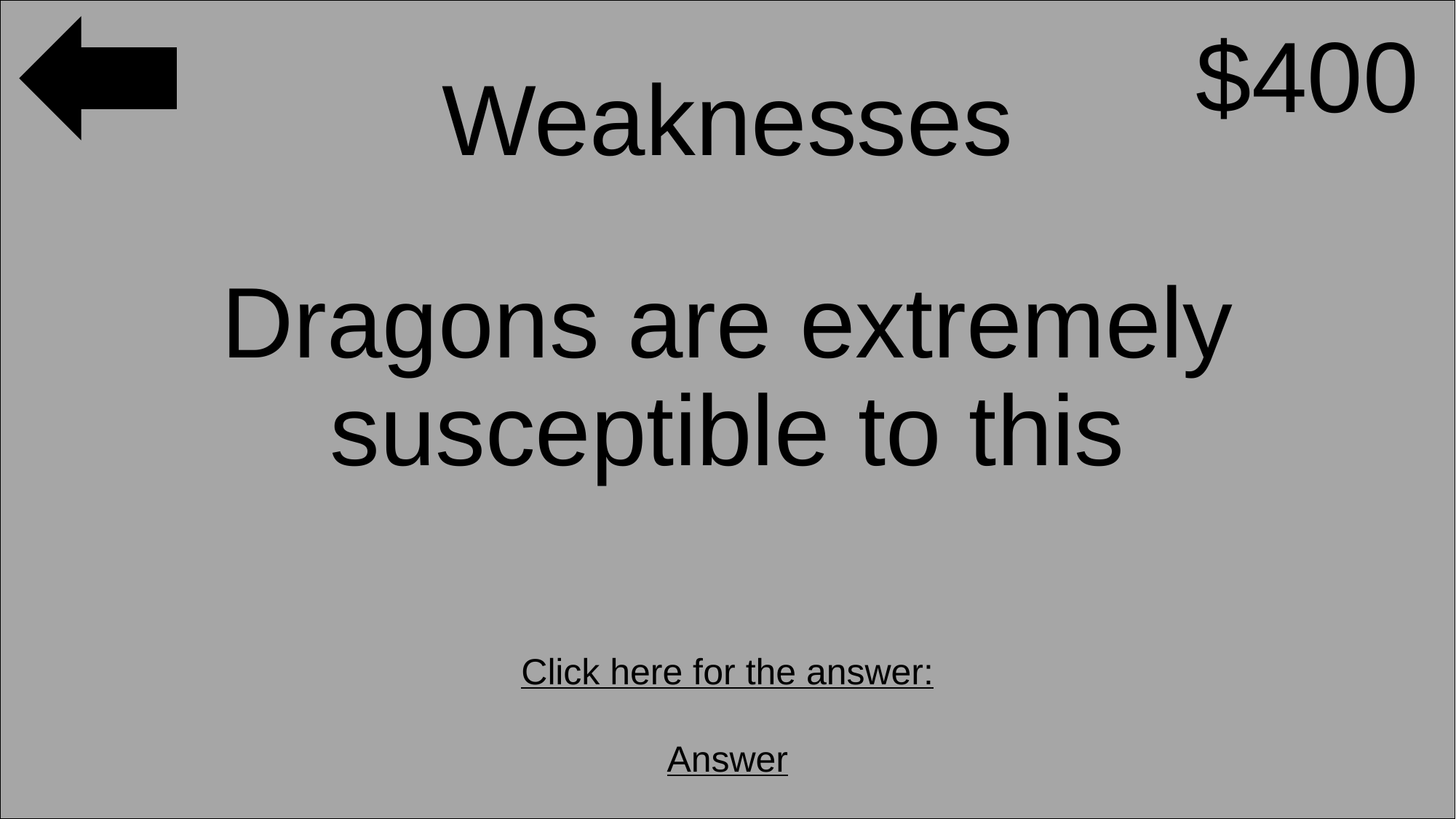

$400

#
Weaknesses

Dragons are extremely susceptible to this

Click here for the answer:

Answer